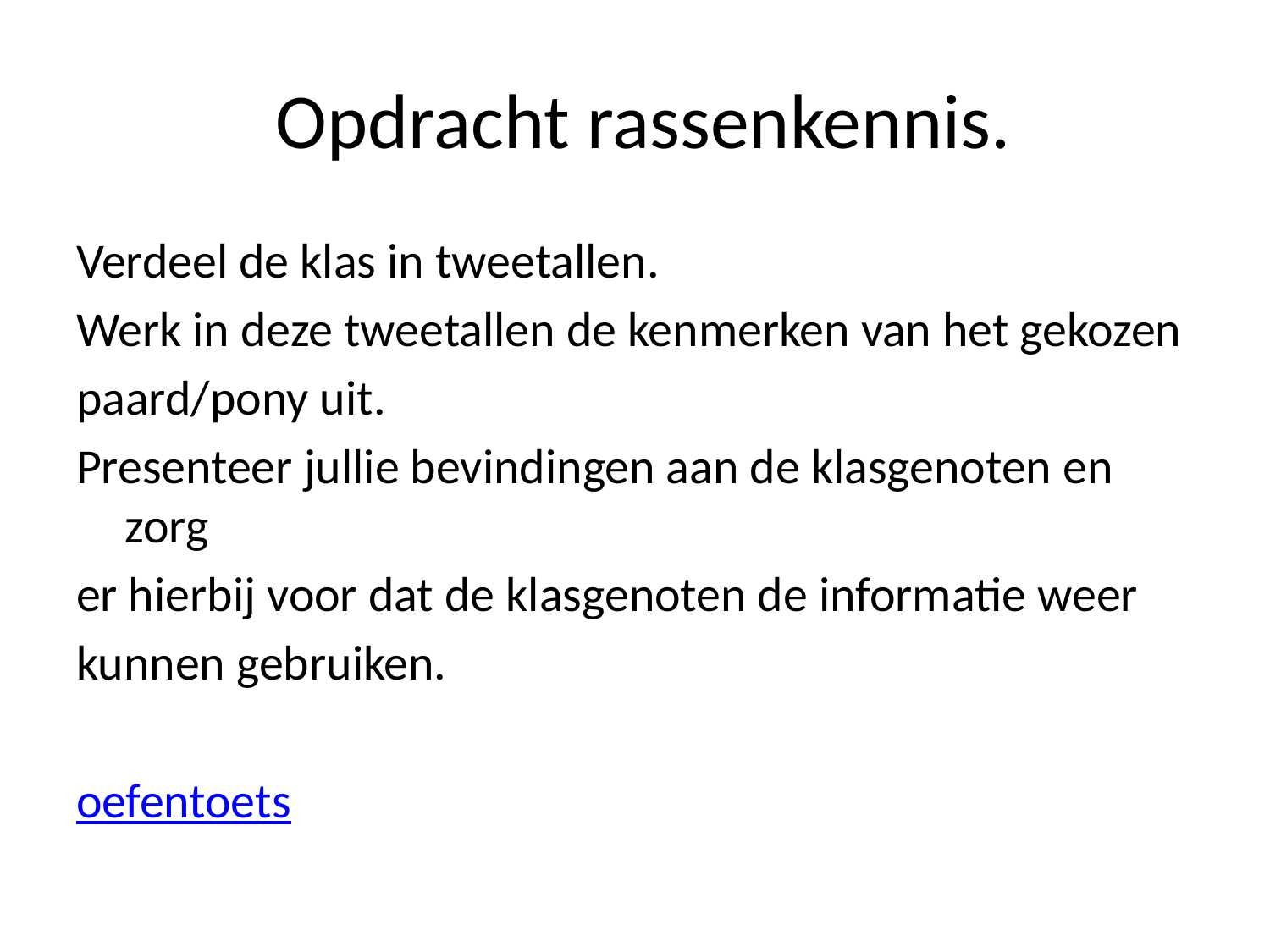

# Opdracht rassenkennis.
Verdeel de klas in tweetallen.
Werk in deze tweetallen de kenmerken van het gekozen
paard/pony uit.
Presenteer jullie bevindingen aan de klasgenoten en zorg
er hierbij voor dat de klasgenoten de informatie weer
kunnen gebruiken.

oefentoets